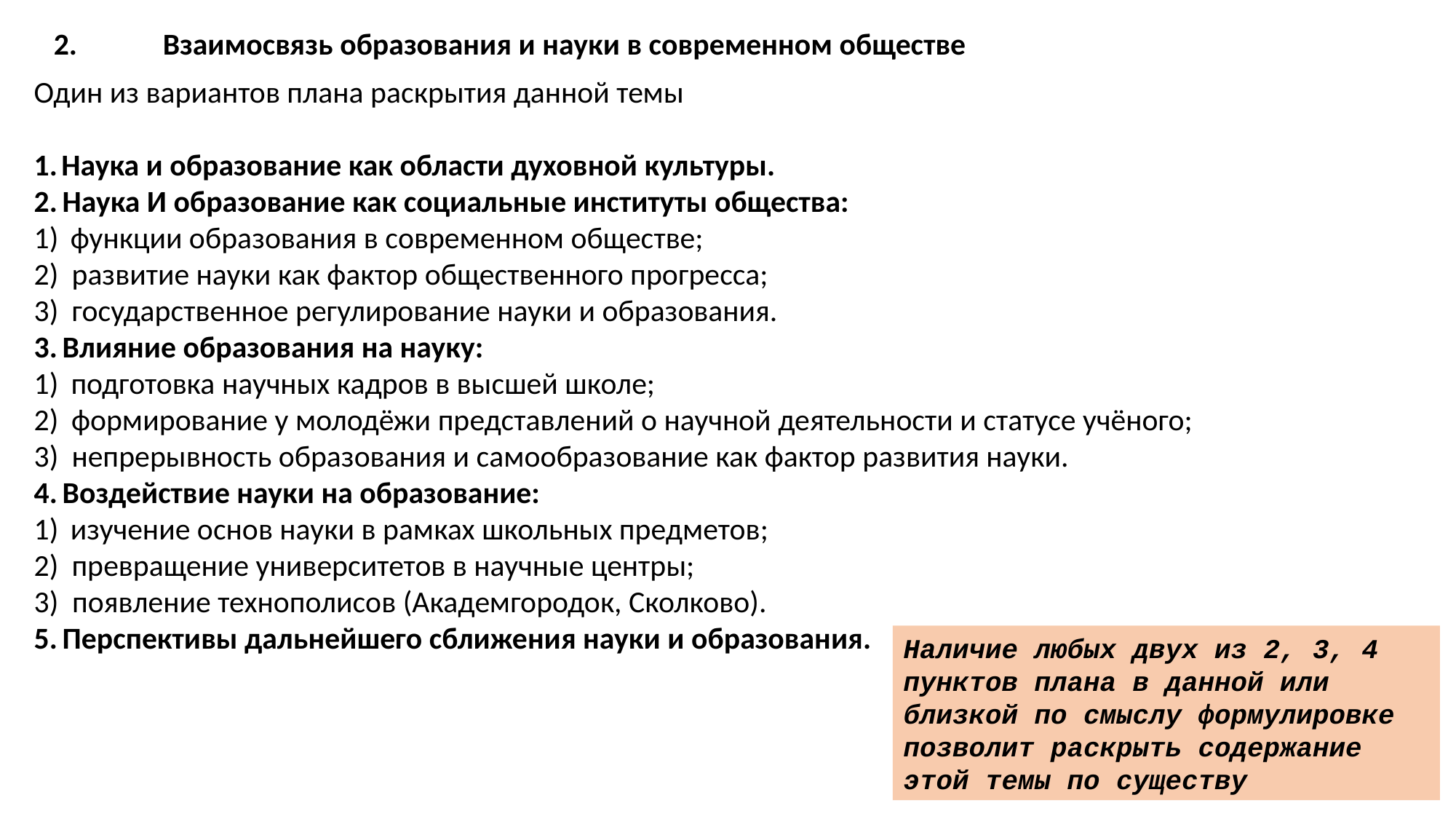

2.	Взаимосвязь образования и науки в современном обществе
Один из вариантов плана раскрытия данной темы

1.	Наука и образование как области духовной культуры.
2.	Наука И образование как социальные институты общества:
1)	функции образования в современном обществе;
2)	развитие науки как фактор общественного прогресса;
3)	государственное регулирование науки и образования.
3.	Влияние образования на науку:
1)	подготовка научных кадров в высшей школе;
2)	формирование у молодёжи представлений о научной деятельности и статусе учёного;
3)	непрерывность образования и самообразование как фактор развития науки.
4.	Воздействие науки на образование:
1)	изучение основ науки в рамках школьных предметов;
2)	превращение университетов в научные центры;
3)	появление технополисов (Академгородок, Сколково).
5.	Перспективы дальнейшего сближения науки и образования.
Наличие любых двух из 2, 3, 4  пунктов плана в данной или близкой по смыслу формулировке позволит раскрыть содержание этой темы по существу